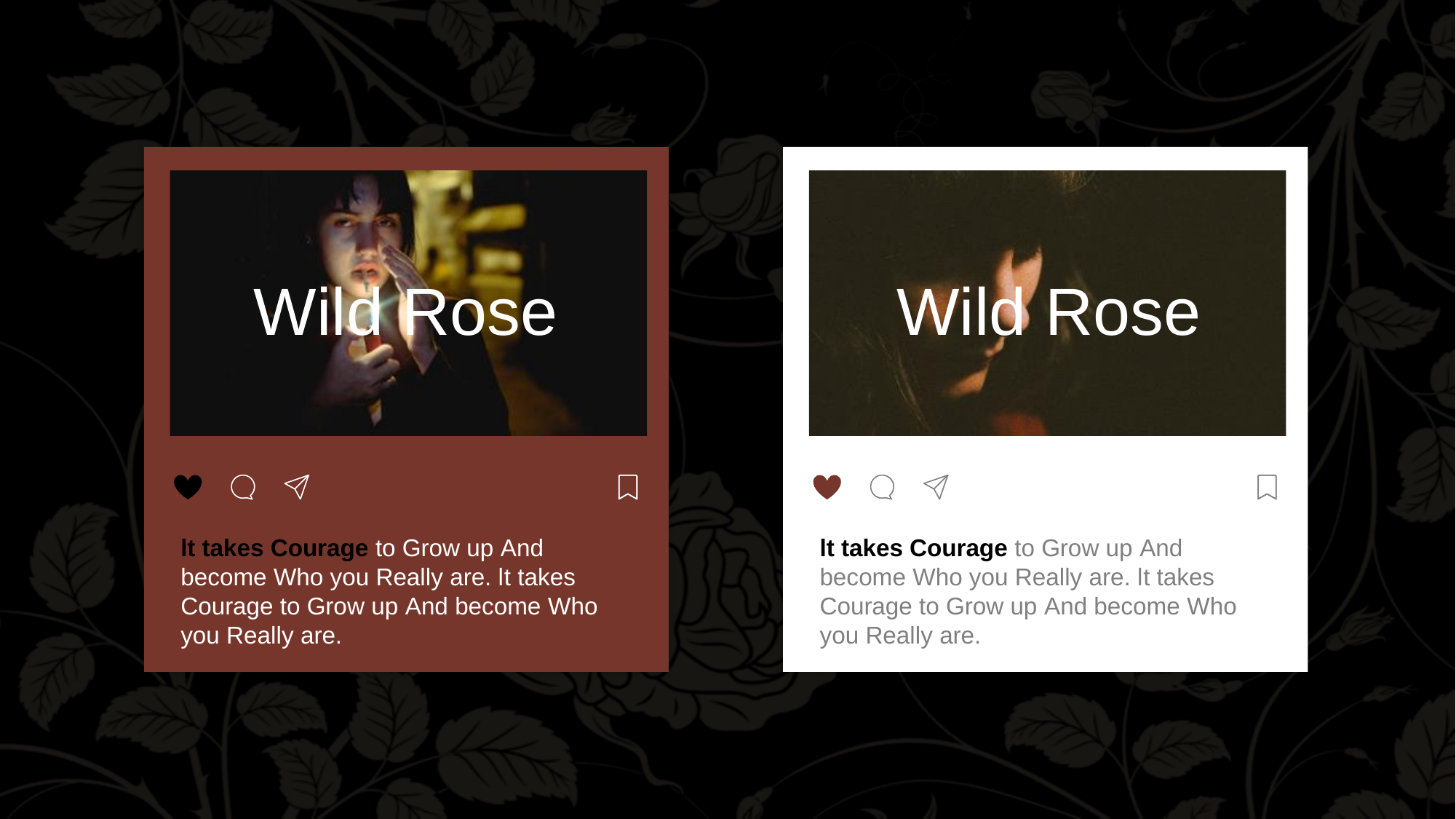

e7d195523061f1c0600ade85ab8d19863d296bbd6d3c8047FB0A4867354E4F1E3A7DEAE3C4C4B5C9777EC9E9D7F78045DB0296A4194571101A21F67FC7D6C39966CE50B69116E2EE84E571E25F3C0CCEA163C27F059CBE29DA6D82EEB35EF5119B33DA690F6CD24F1B5E71F689E441B55A46698741831CC451F9139A5A061ECABF4BE7D9BB13F482
Wild Rose
Wild Rose

lt takes Courage to Grow up And become Who you Really are. lt takes Courage to Grow up And become Who you Really are.
lt takes Courage to Grow up And become Who you Really are. lt takes Courage to Grow up And become Who you Really are.